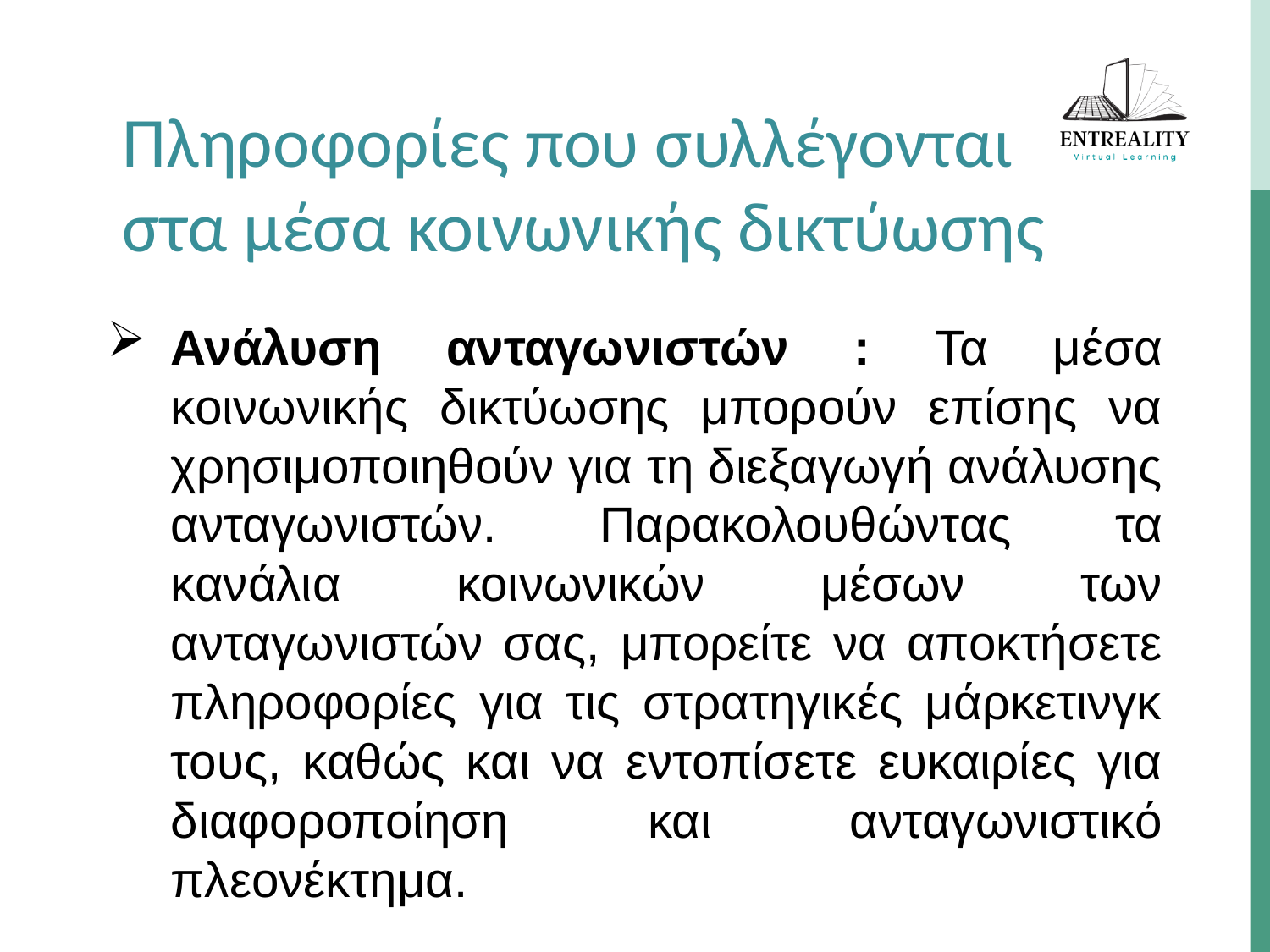

Πληροφορίες που συλλέγονται στα μέσα κοινωνικής δικτύωσης

Ανάλυση ανταγωνιστών : Τα μέσα κοινωνικής δικτύωσης μπορούν επίσης να χρησιμοποιηθούν για τη διεξαγωγή ανάλυσης ανταγωνιστών. Παρακολουθώντας τα κανάλια κοινωνικών μέσων των ανταγωνιστών σας, μπορείτε να αποκτήσετε πληροφορίες για τις στρατηγικές μάρκετινγκ τους, καθώς και να εντοπίσετε ευκαιρίες για διαφοροποίηση και ανταγωνιστικό πλεονέκτημα.